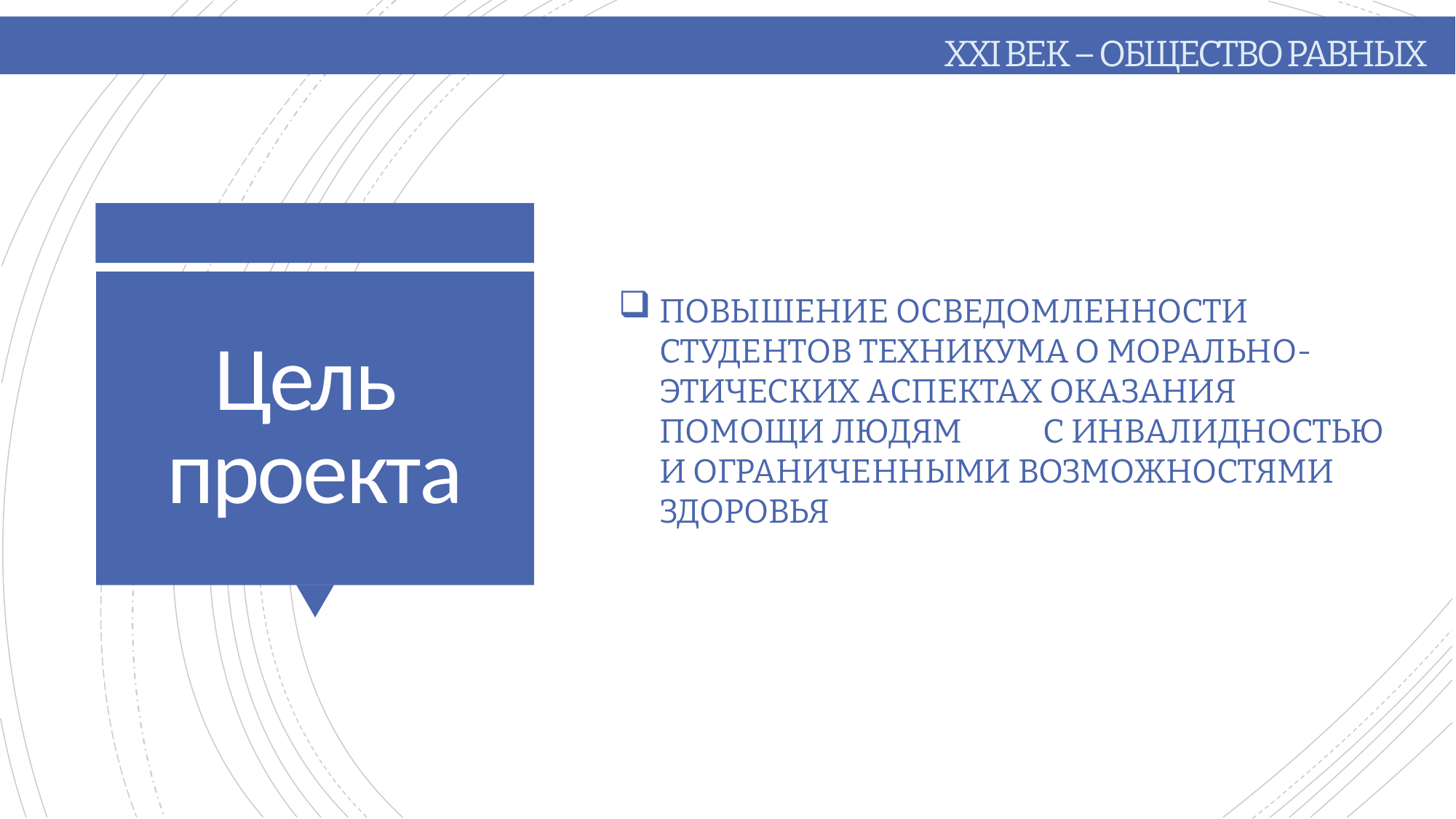

ХХI ВЕК – ОБЩЕСТВО РАВНЫХ
Повышение осведомленности студентов техникума о морально-этических аспектах оказания помощи людям            с инвалидностью и ограниченными возможностями здоровья
# Цель проекта